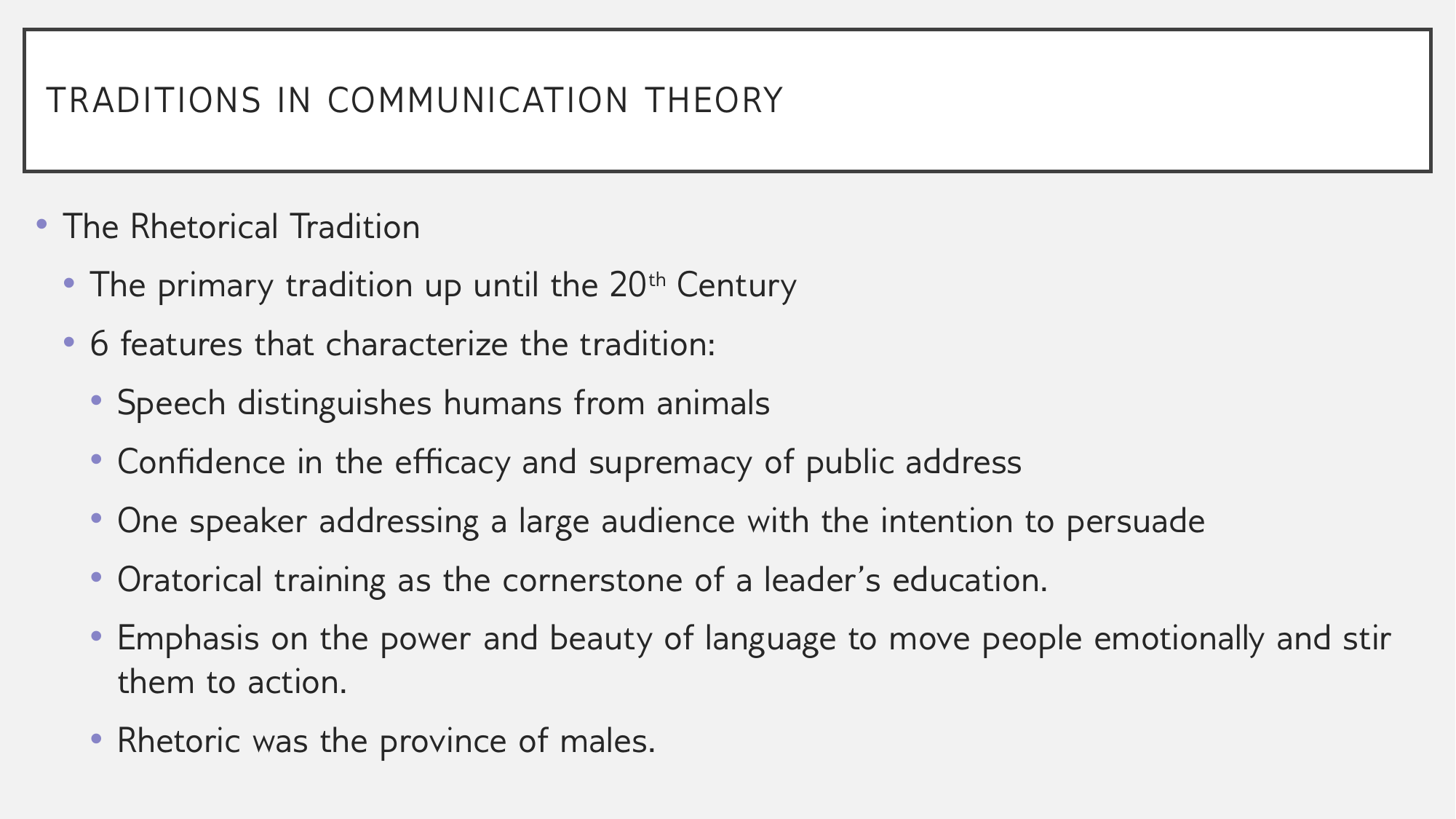

# Traditions in Communication Theory
The Rhetorical Tradition
The primary tradition up until the 20th Century
6 features that characterize the tradition:
Speech distinguishes humans from animals
Confidence in the efficacy and supremacy of public address
One speaker addressing a large audience with the intention to persuade
Oratorical training as the cornerstone of a leader’s education.
Emphasis on the power and beauty of language to move people emotionally and stir them to action.
Rhetoric was the province of males.